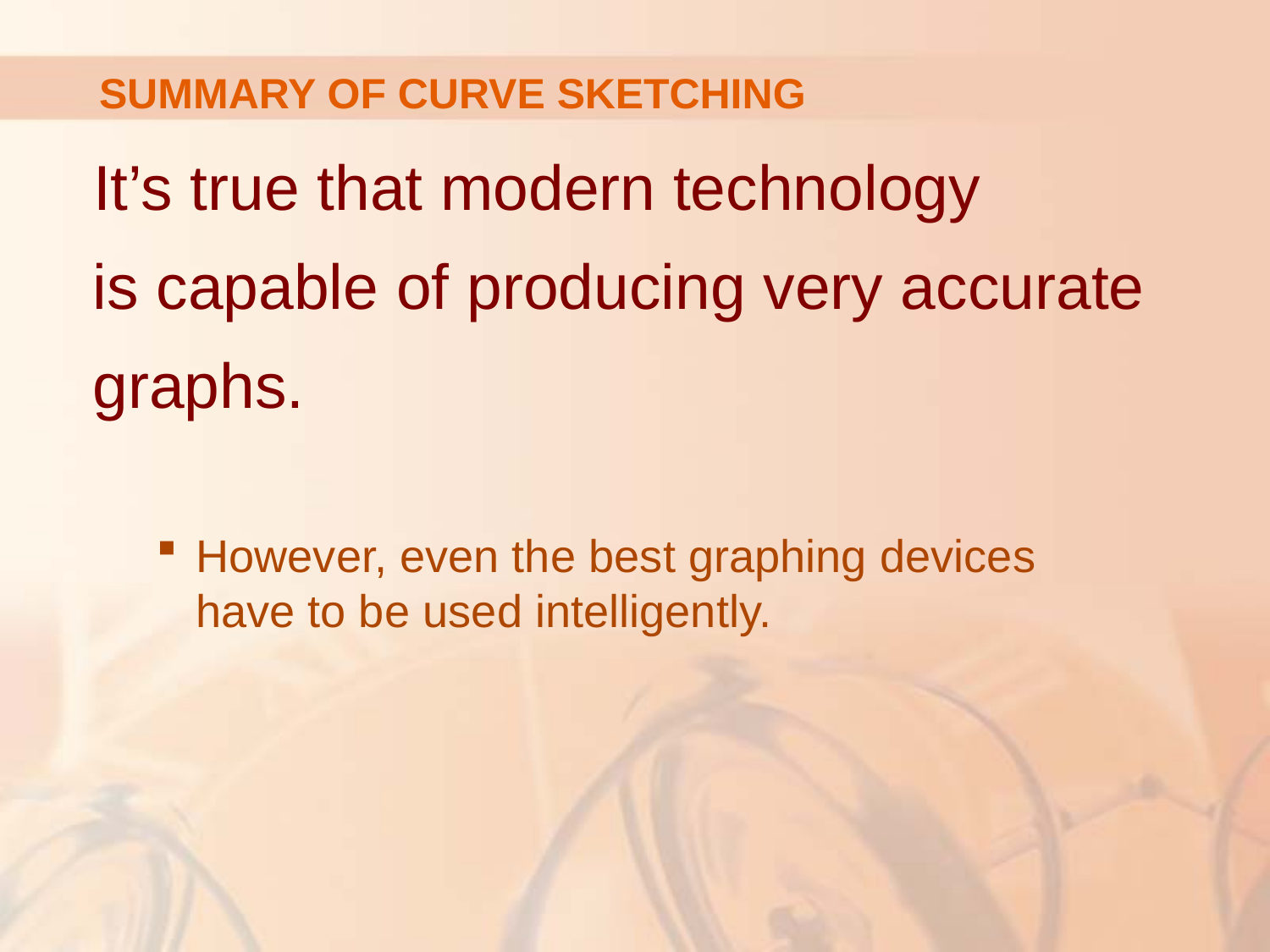

# SUMMARY OF CURVE SKETCHING
It’s true that modern technology
is capable of producing very accurate graphs.

However, even the best graphing devices
have to be used intelligently.